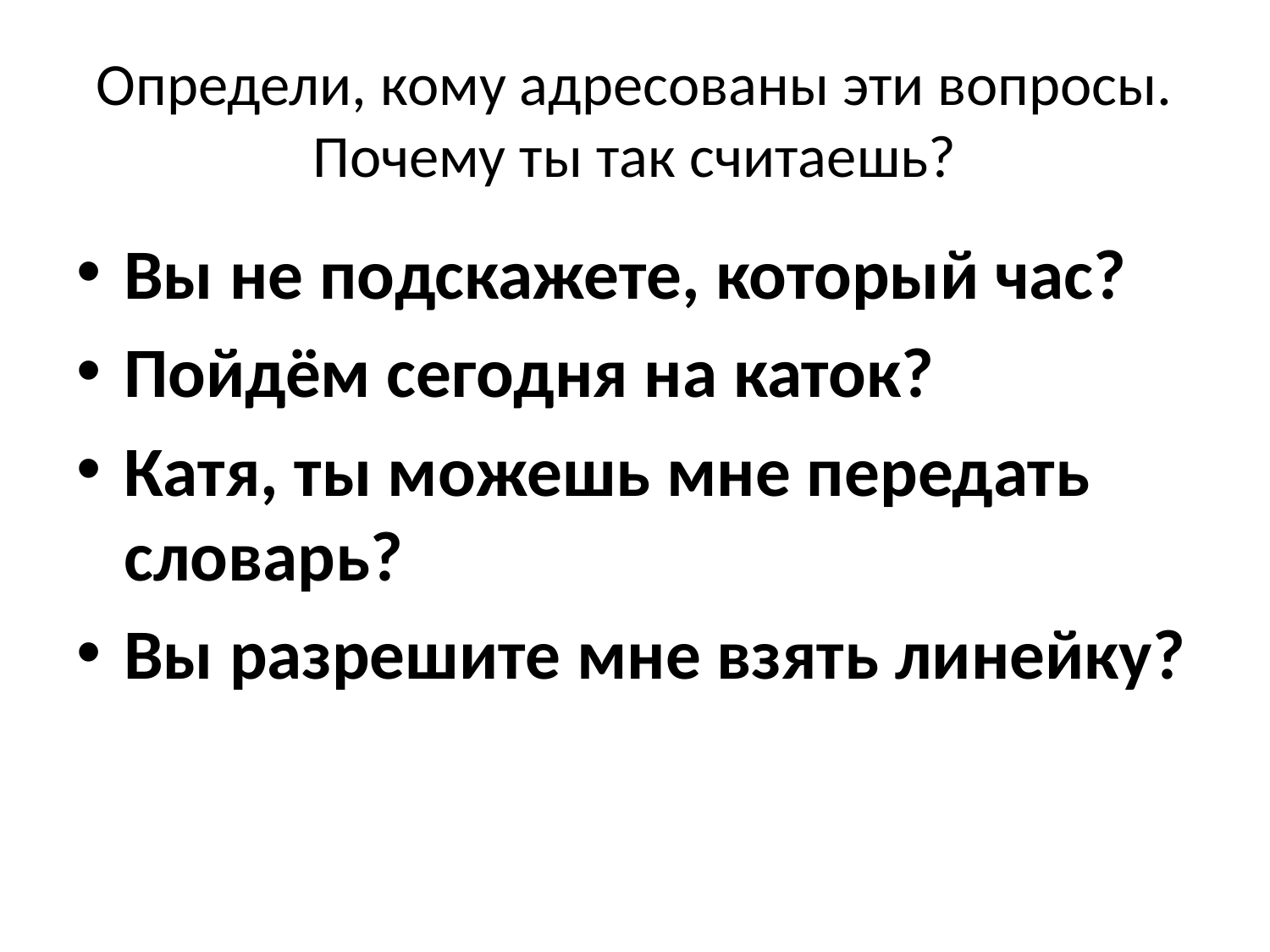

# Определи, кому адресованы эти вопросы. Почему ты так считаешь?
Вы не подскажете, который час?
Пойдём сегодня на каток?
Катя, ты можешь мне передать словарь?
Вы разрешите мне взять линейку?